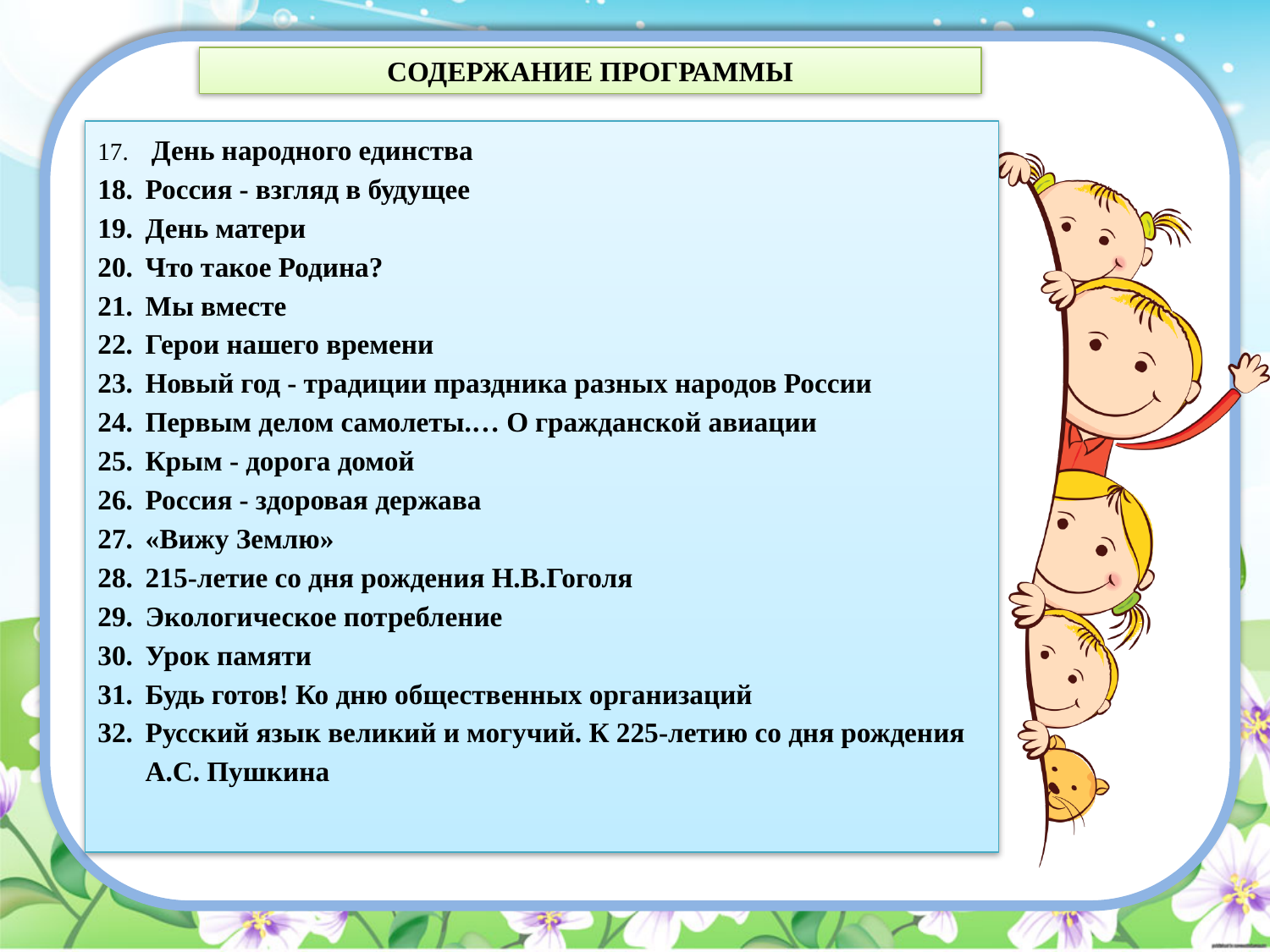

СОДЕРЖАНИЕ ПРОГРАММЫ
 День народного единства
Россия - взгляд в будущее
День матери
Что такое Родина?
Мы вместе
Герои нашего времени
Новый год - традиции праздника разных народов России
Первым делом самолеты.… О гражданской авиации
Крым - дорога домой
Россия - здоровая держава
«Вижу Землю»
215-летие со дня рождения Н.В.Гоголя
Экологическое потребление
Урок памяти
Будь готов! Ко дню общественных организаций
Русский язык великий и могучий. К 225-летию со дня рождения А.С. Пушкина